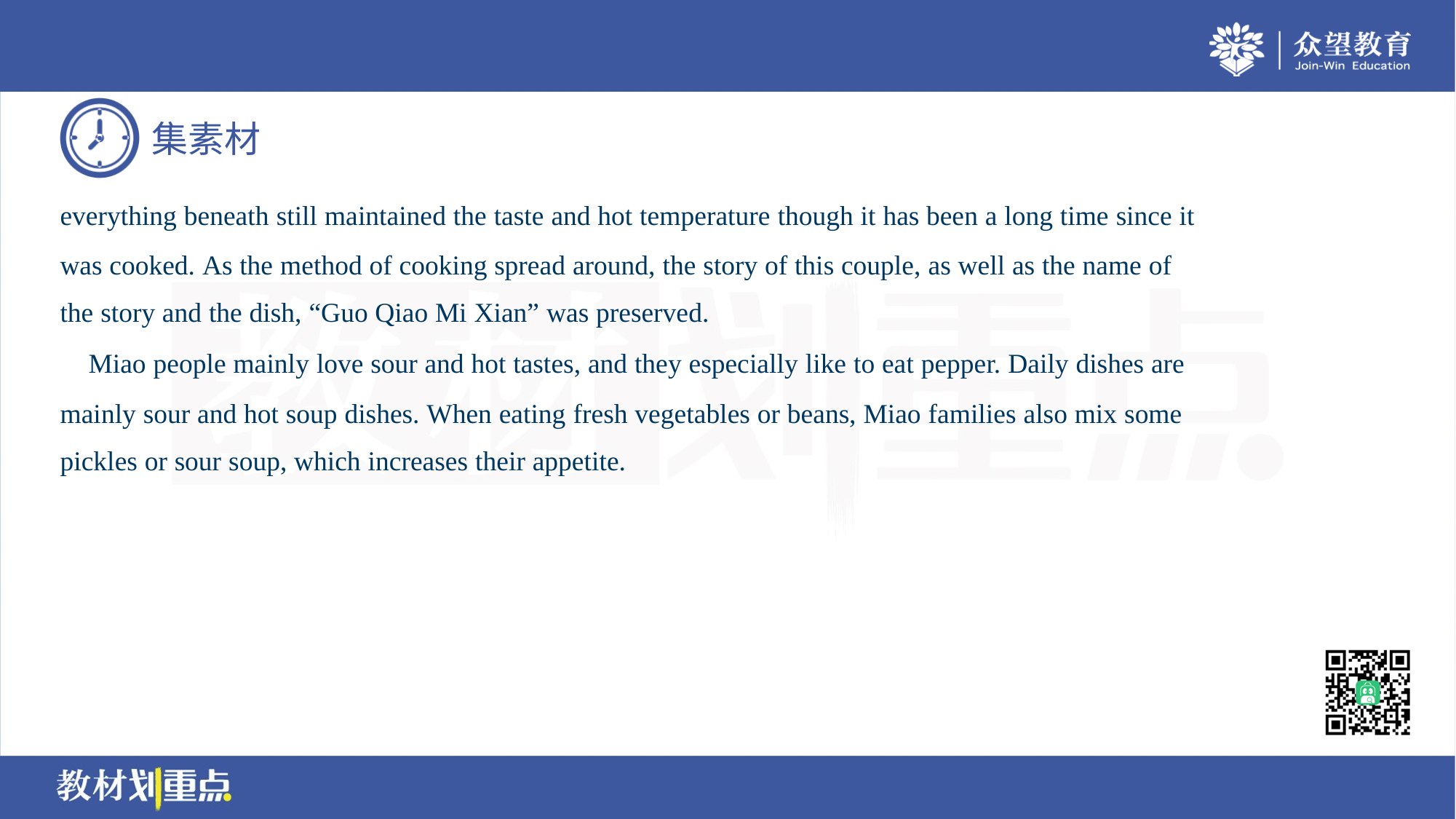

everything beneath still maintained the taste and hot temperature though it has been a long time since it
was cooked. As the method of cooking spread around, the story of this couple, as well as the name of
the story and the dish, “Guo Qiao Mi Xian” was preserved.
    Miao people mainly love sour and hot tastes, and they especially like to eat pepper. Daily dishes are
mainly sour and hot soup dishes. When eating fresh vegetables or beans, Miao families also mix some
pickles or sour soup, which increases their appetite.